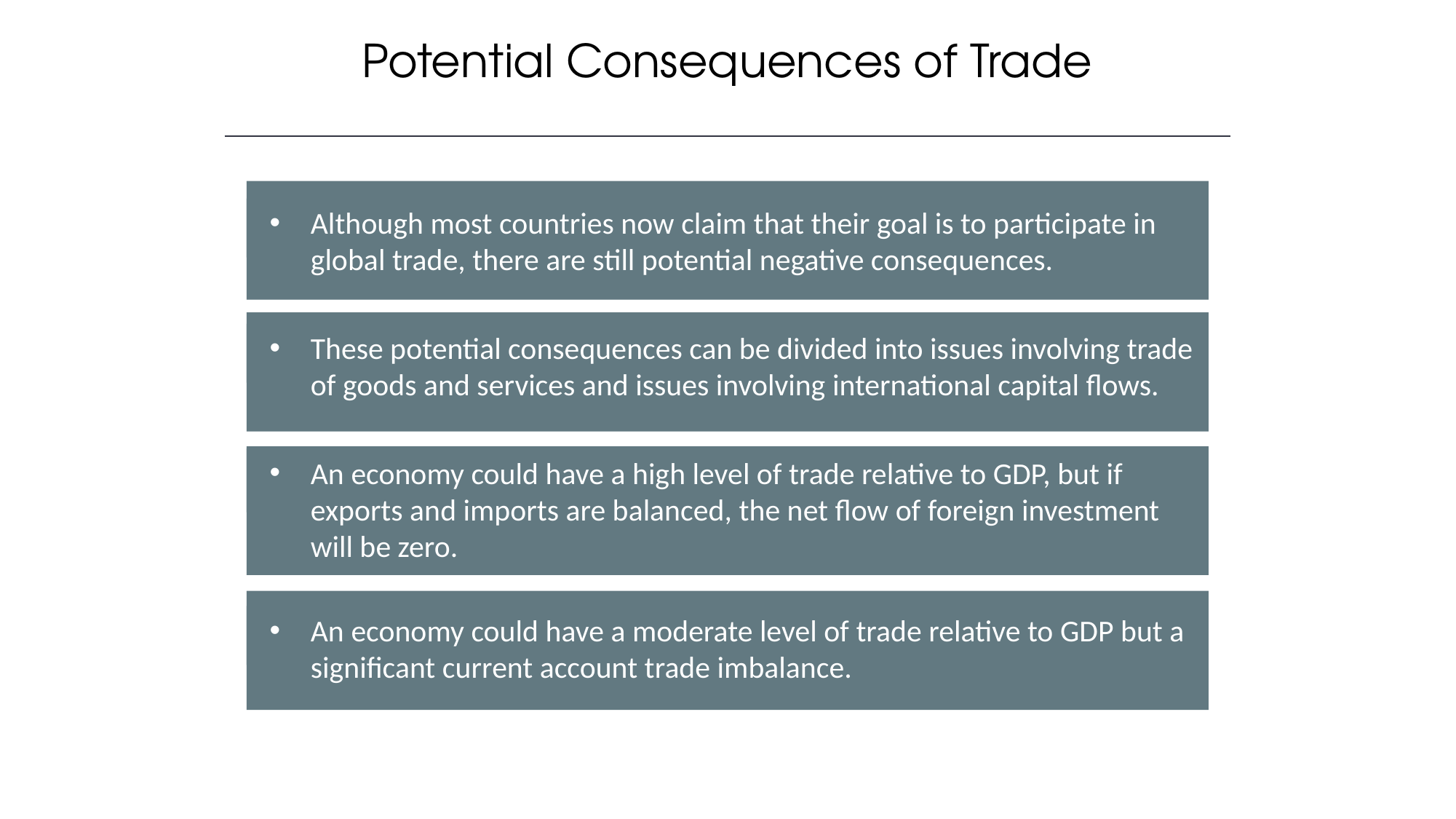

Potential Consequences of Trade
HAWKES LEARNING

Although most countries now claim that their goal is to participate in global trade, there are still potential negative consequences.

These potential consequences can be divided into issues involving trade of goods and services and issues involving international capital flows.

An economy could have a high level of trade relative to GDP, but if exports and imports are balanced, the net flow of foreign investment will be zero.
The CPI is subject to two types of bias: substitution bias and quality/new goods bias.

An economy could have a moderate level of trade relative to GDP but a significant current account trade imbalance.
Both substitution bias and quality/new goods bias tend to overstate the negative impact of inflation on consumers.